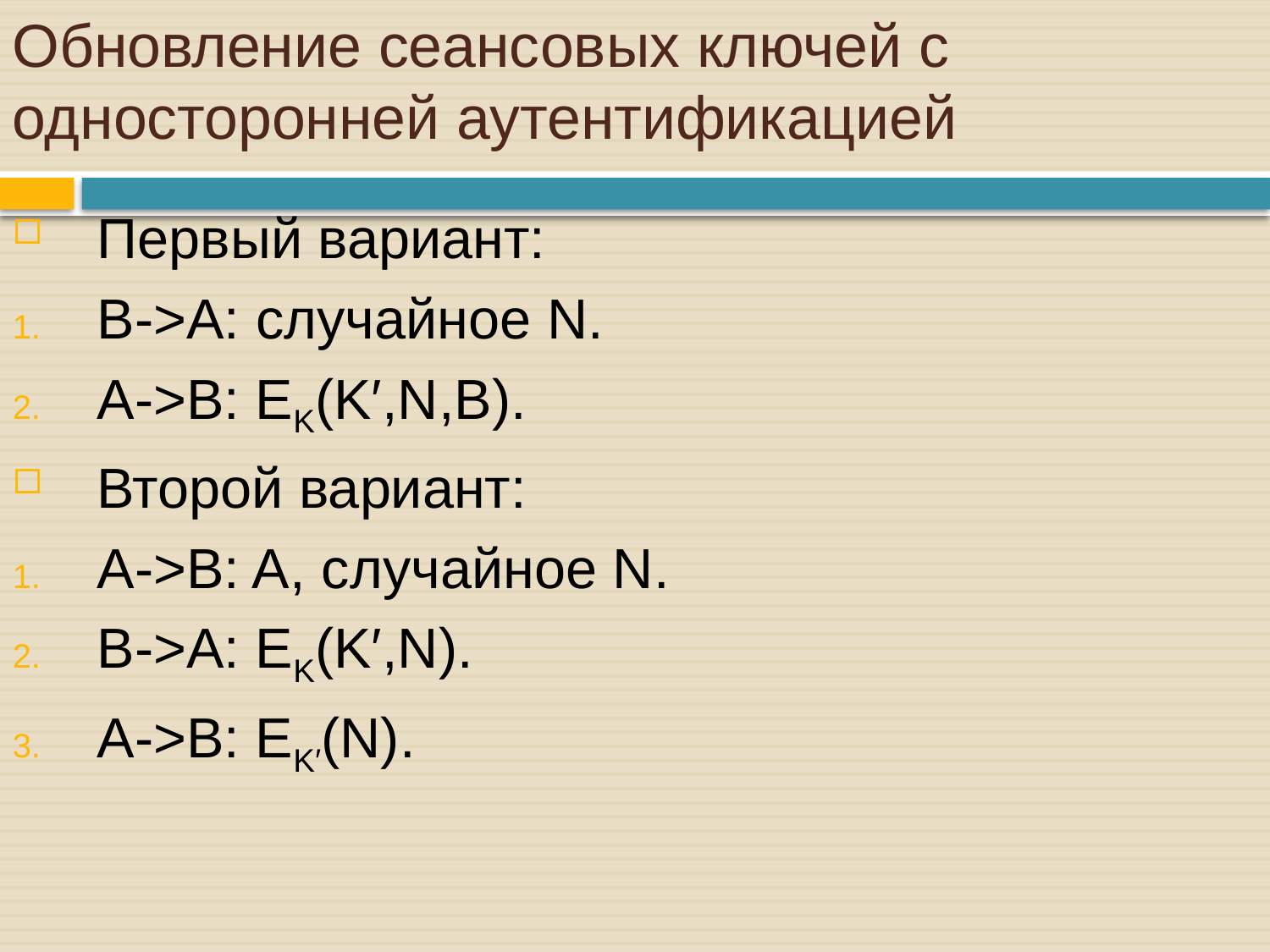

# Обновление сеансовых ключей с односторонней аутентификацией
Первый вариант:
B->A: случайное N.
A->B: EK(K′,N,B).
Второй вариант:
A->B: A, случайное N.
B->A: EK(K′,N).
A->B: EK′(N).